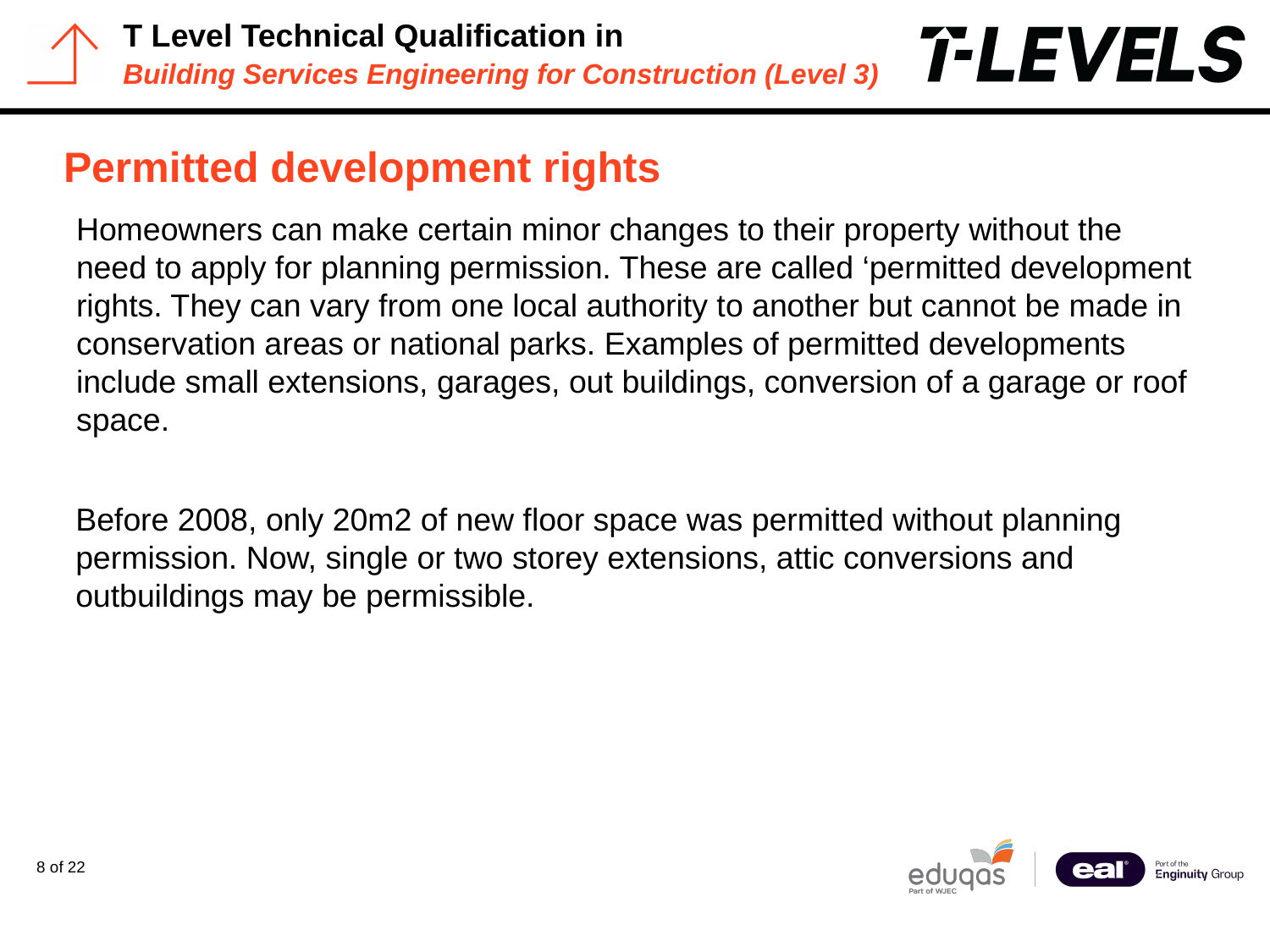

# Permitted development rights
Homeowners can make certain minor changes to their property without the need to apply for planning permission. These are called ‘permitted development rights. They can vary from one local authority to another but cannot be made in conservation areas or national parks. Examples of permitted developments include small extensions, garages, out buildings, conversion of a garage or roof space.
Before 2008, only 20m2 of new floor space was permitted without planning permission. Now, single or two storey extensions, attic conversions and outbuildings may be permissible.